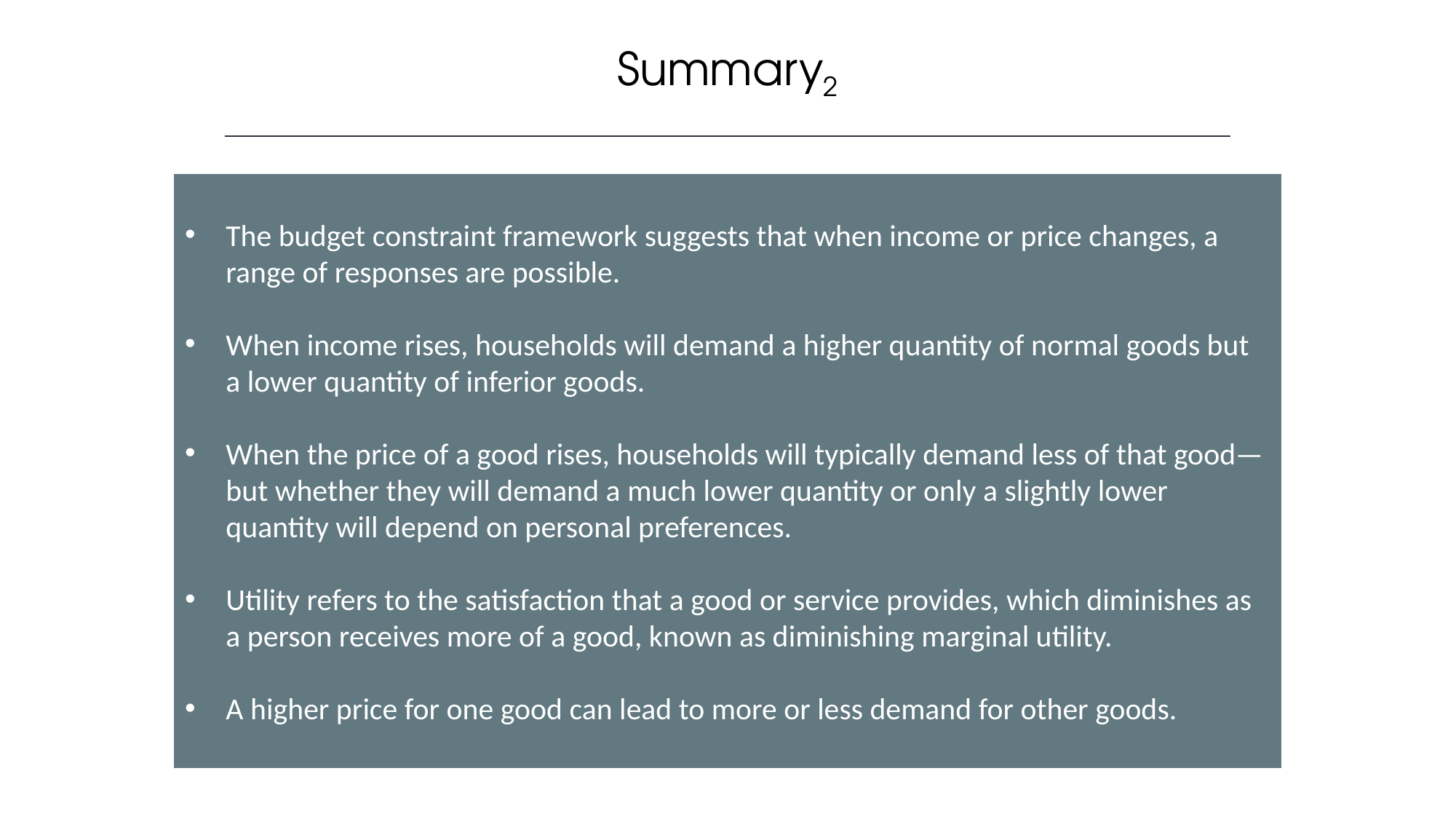

Summary2

The budget constraint framework suggests that when income or price changes, a range of responses are possible.

When income rises, households will demand a higher quantity of normal goods but a lower quantity of inferior goods.

When the price of a good rises, households will typically demand less of that good—but whether they will demand a much lower quantity or only a slightly lower quantity will depend on personal preferences.

Utility refers to the satisfaction that a good or service provides, which diminishes as a person receives more of a good, known as diminishing marginal utility.

A higher price for one good can lead to more or less demand for other goods.